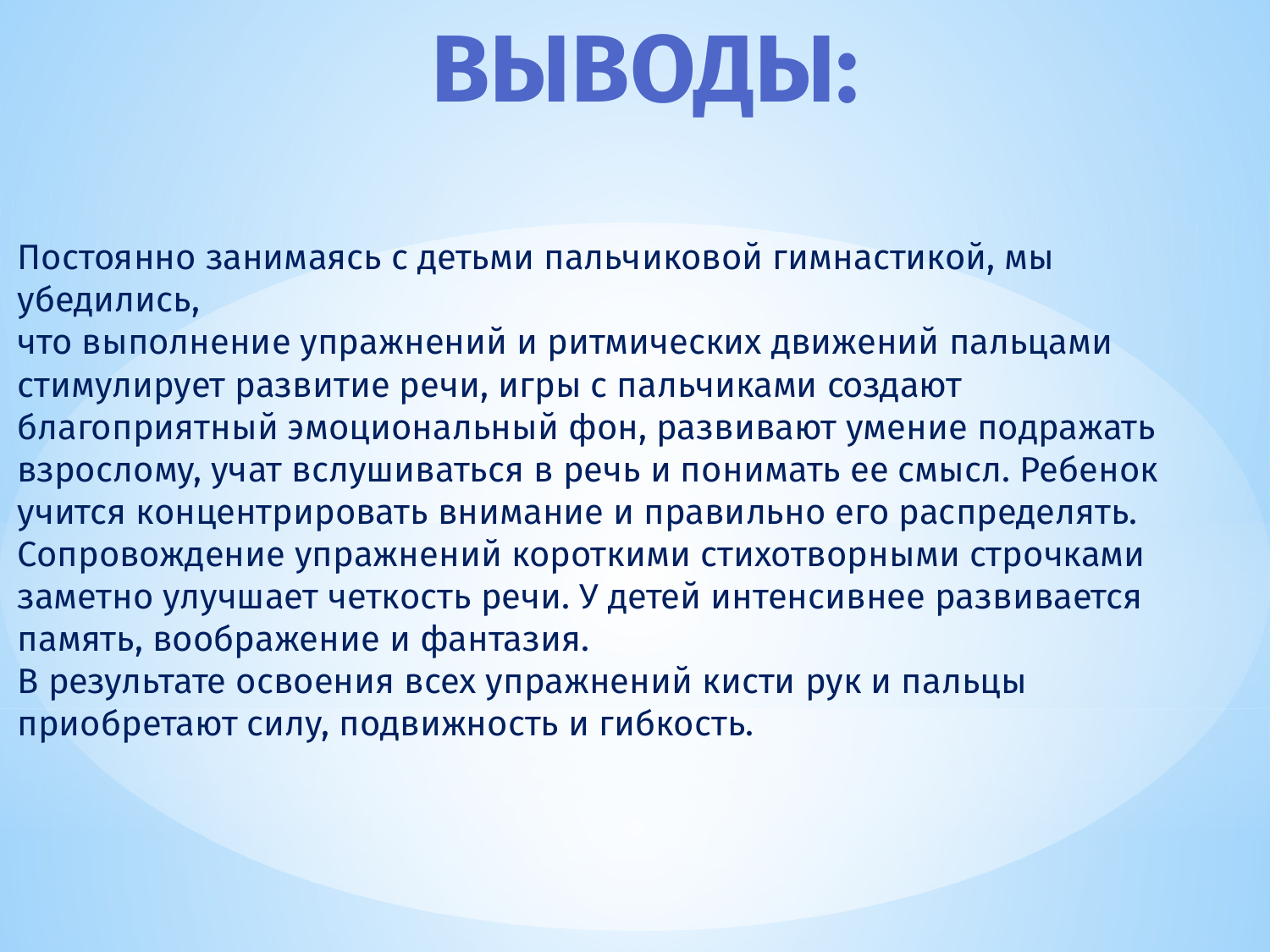

Постоянно занимаясь с детьми пальчиковой гимнастикой, мы убедились,
что выполнение упражнений и ритмических движений пальцами стимулирует развитие речи, игры с пальчиками создают благоприятный эмоциональный фон, развивают умение подражать взрослому, учат вслушиваться в речь и понимать ее смысл. Ребенок учится концентрировать внимание и правильно его распределять.
Сопровождение упражнений короткими стихотворными строчками заметно улучшает четкость речи. У детей интенсивнее развивается память, воображение и фантазия.
В результате освоения всех упражнений кисти рук и пальцы приобретают силу, подвижность и гибкость.
Выводы: